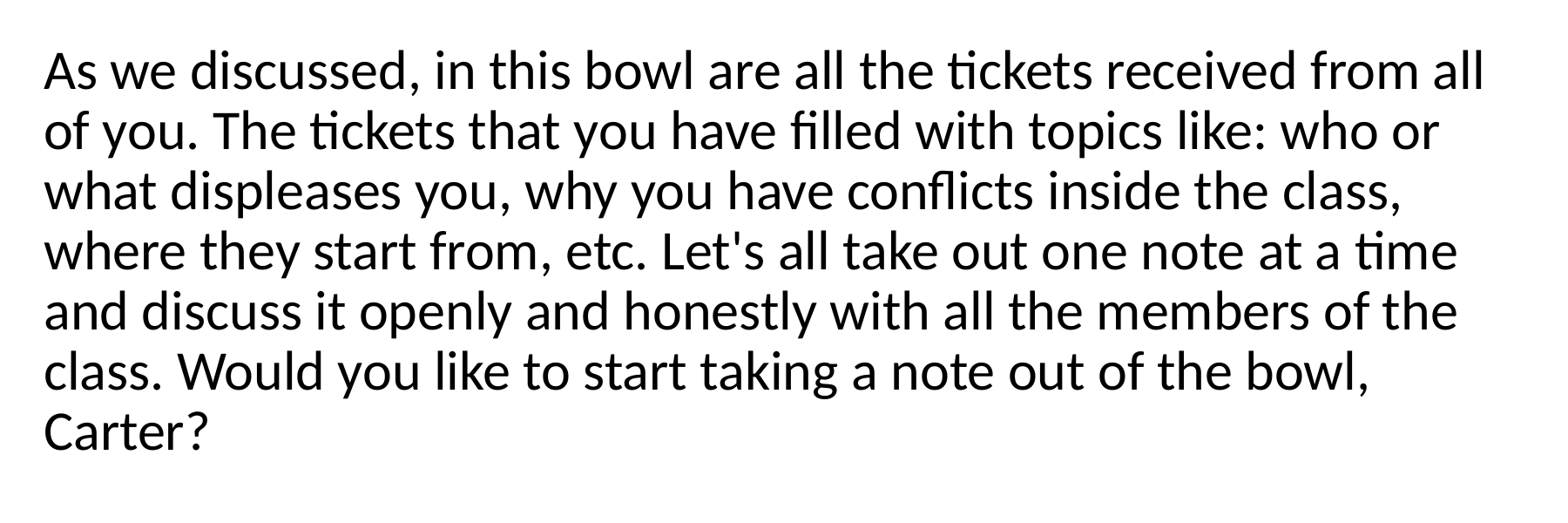

As we discussed, in this bowl are all the tickets received from all of you. The tickets that you have filled with topics like: who or what displeases you, why you have conflicts inside the class, where they start from, etc. Let's all take out one note at a time and discuss it openly and honestly with all the members of the class. Would you like to start taking a note out of the bowl, Carter?